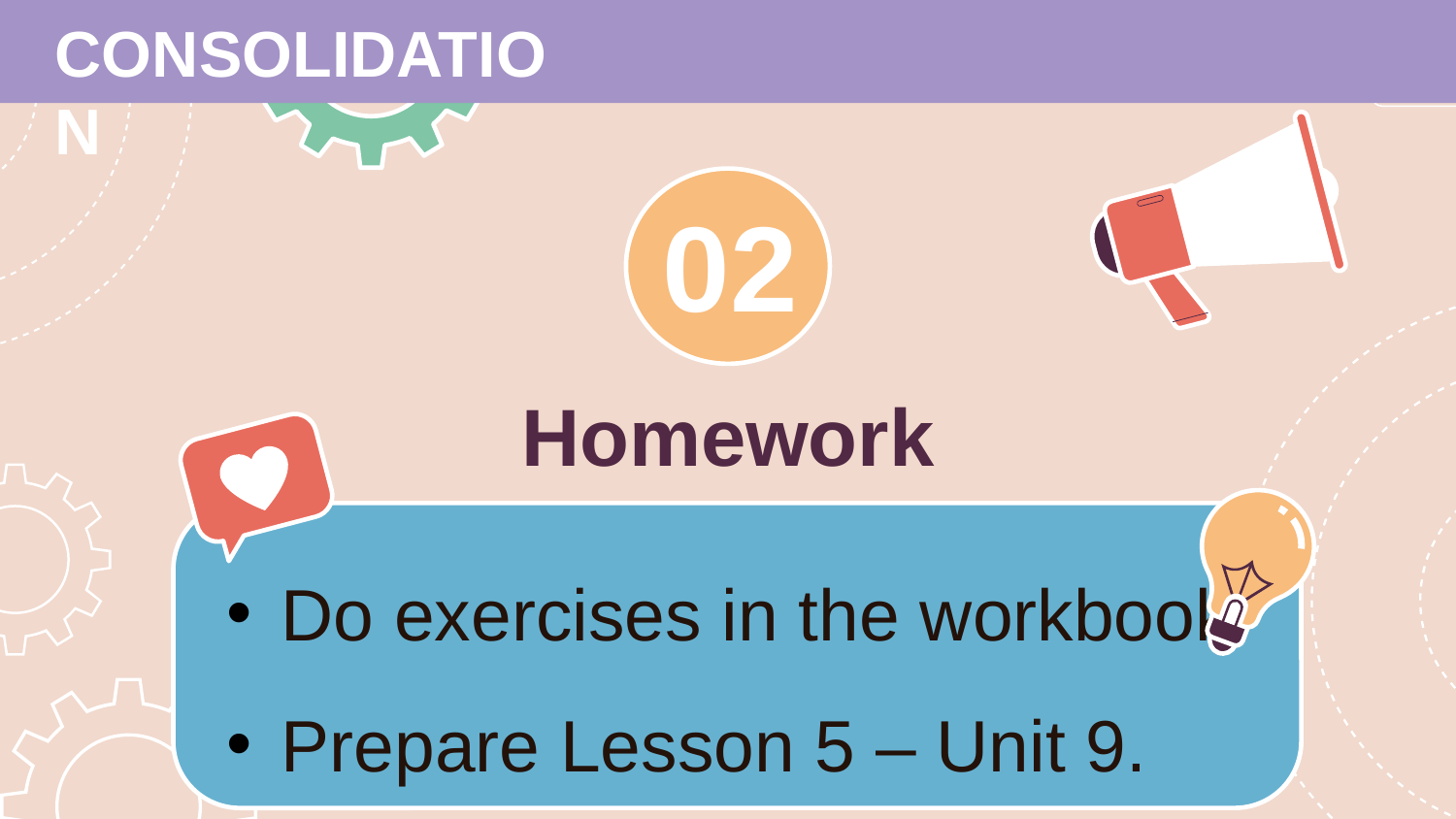

CONSOLIDATION

02
# Homework

Do exercises in the workbook.
Prepare Lesson 5 – Unit 9.